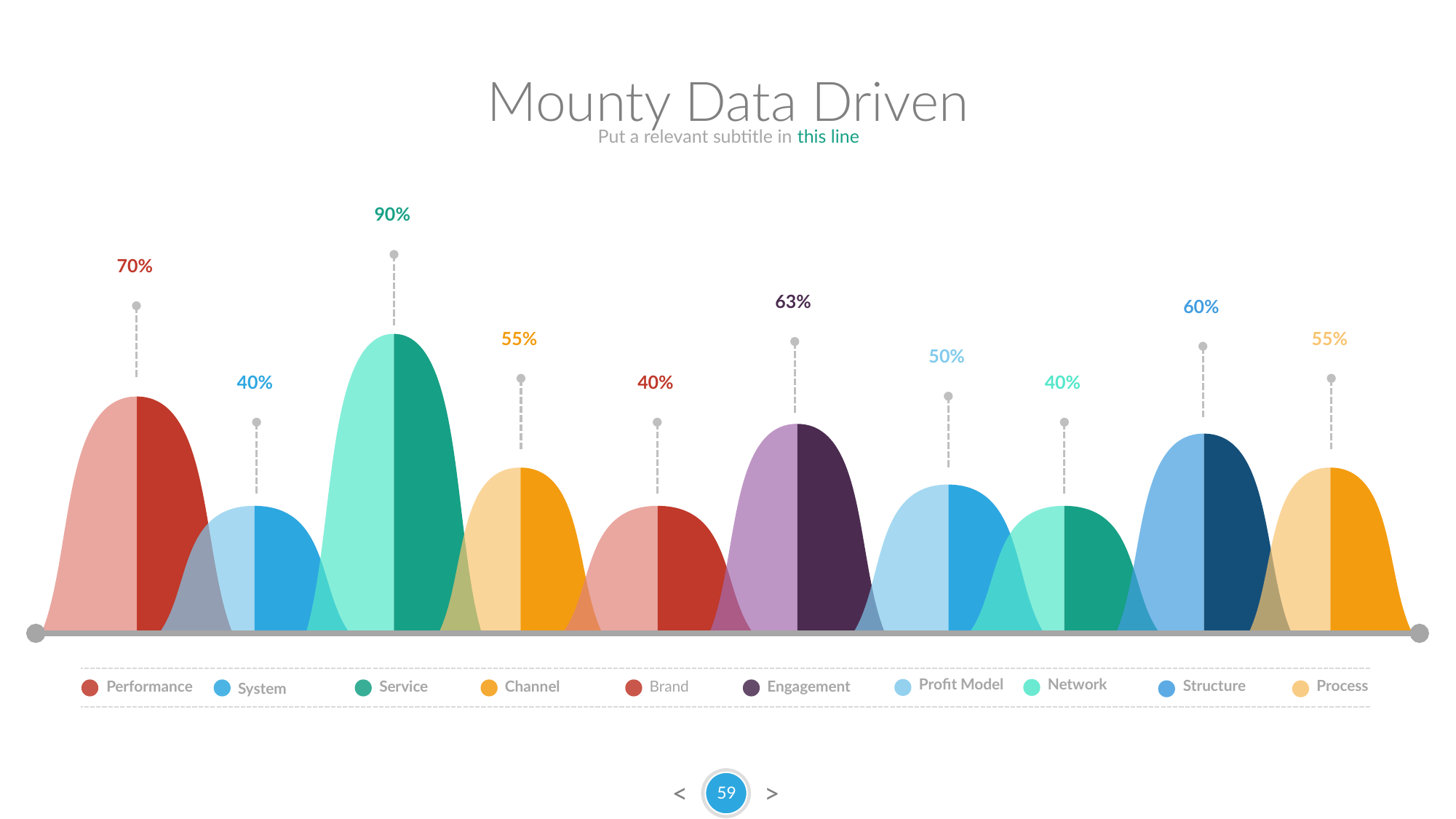

Mounty Data Driven
Put a relevant subtitle in this line
90%
70%
63%
60%
55%
55%

50%
40%
40%
40%

Profit Model

Network

Structure

Process

Performance

Service

Channel

Brand

Engagement

System

59